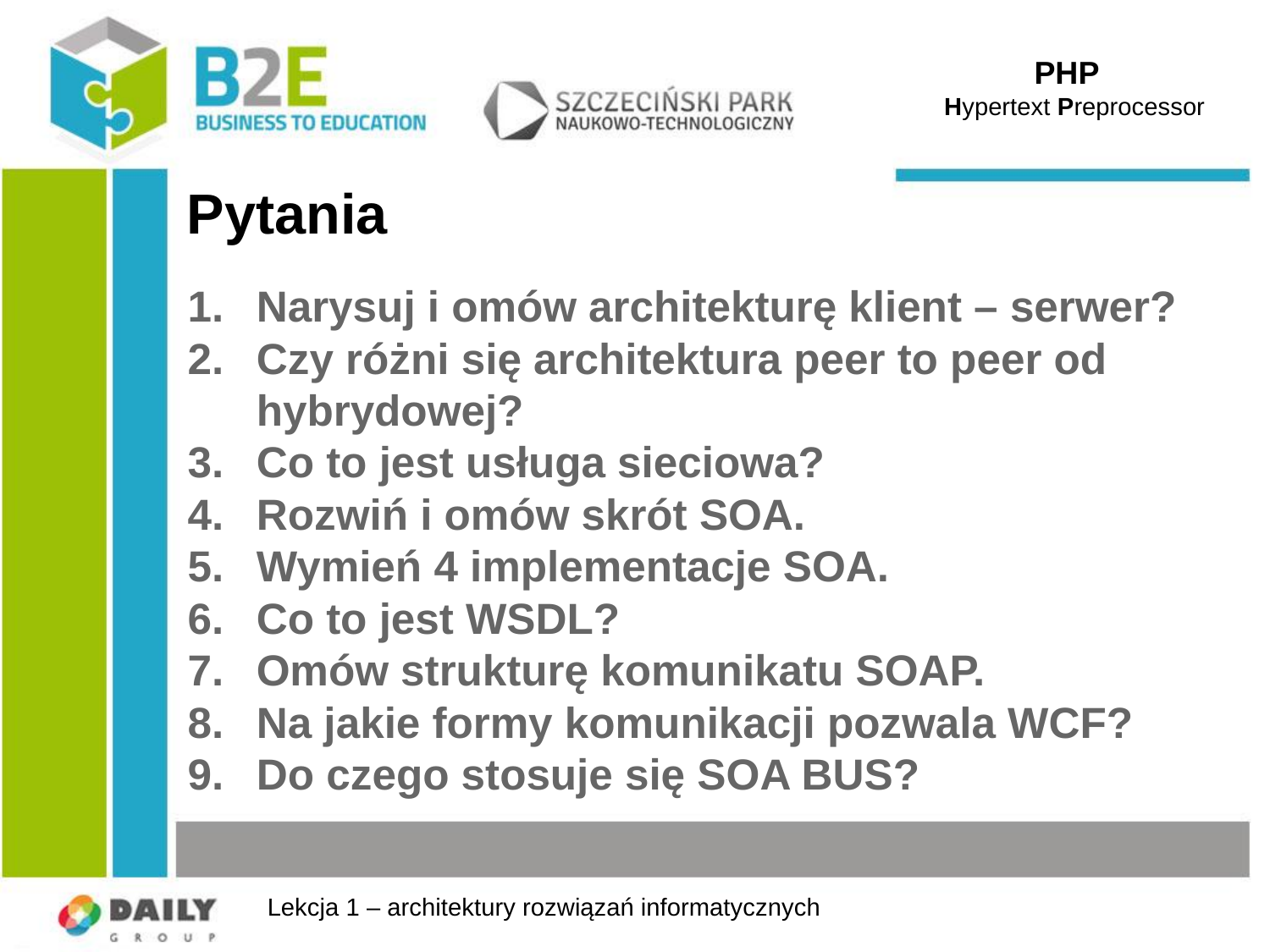

PHP
 Hypertext Preprocessor
# Pytania
Narysuj i omów architekturę klient – serwer?
Czy różni się architektura peer to peer od hybrydowej?
Co to jest usługa sieciowa?
Rozwiń i omów skrót SOA.
Wymień 4 implementacje SOA.
Co to jest WSDL?
Omów strukturę komunikatu SOAP.
Na jakie formy komunikacji pozwala WCF?
Do czego stosuje się SOA BUS?

Lekcja 1 – architektury rozwiązań informatycznych